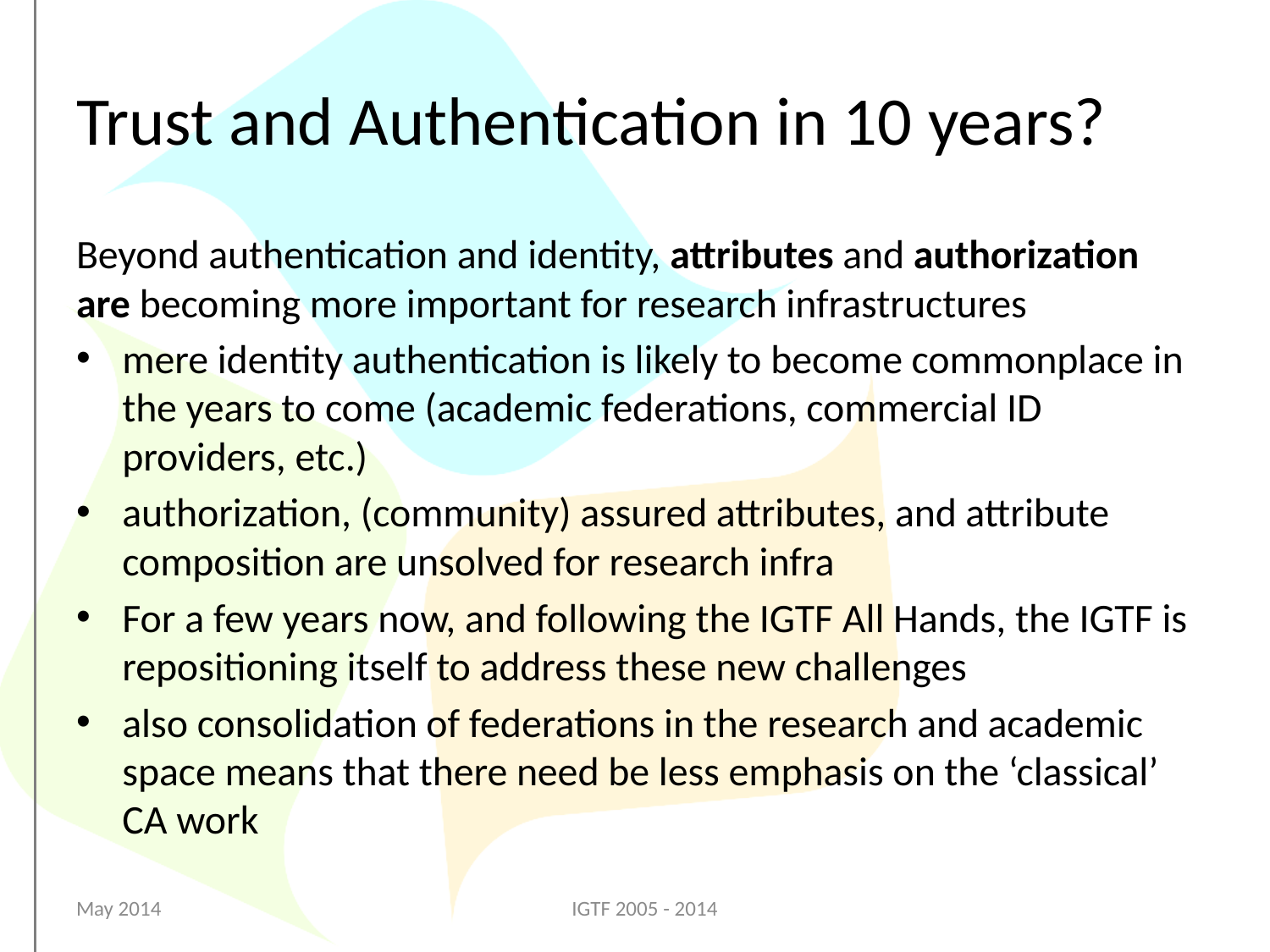

# Trust and Authentication in 10 years?
Beyond authentication and identity, attributes and authorization are becoming more important for research infrastructures
mere identity authentication is likely to become commonplace in the years to come (academic federations, commercial ID providers, etc.)
authorization, (community) assured attributes, and attribute composition are unsolved for research infra
For a few years now, and following the IGTF All Hands, the IGTF is repositioning itself to address these new challenges
also consolidation of federations in the research and academic space means that there need be less emphasis on the ‘classical’ CA work
May 2014
IGTF 2005 - 2014